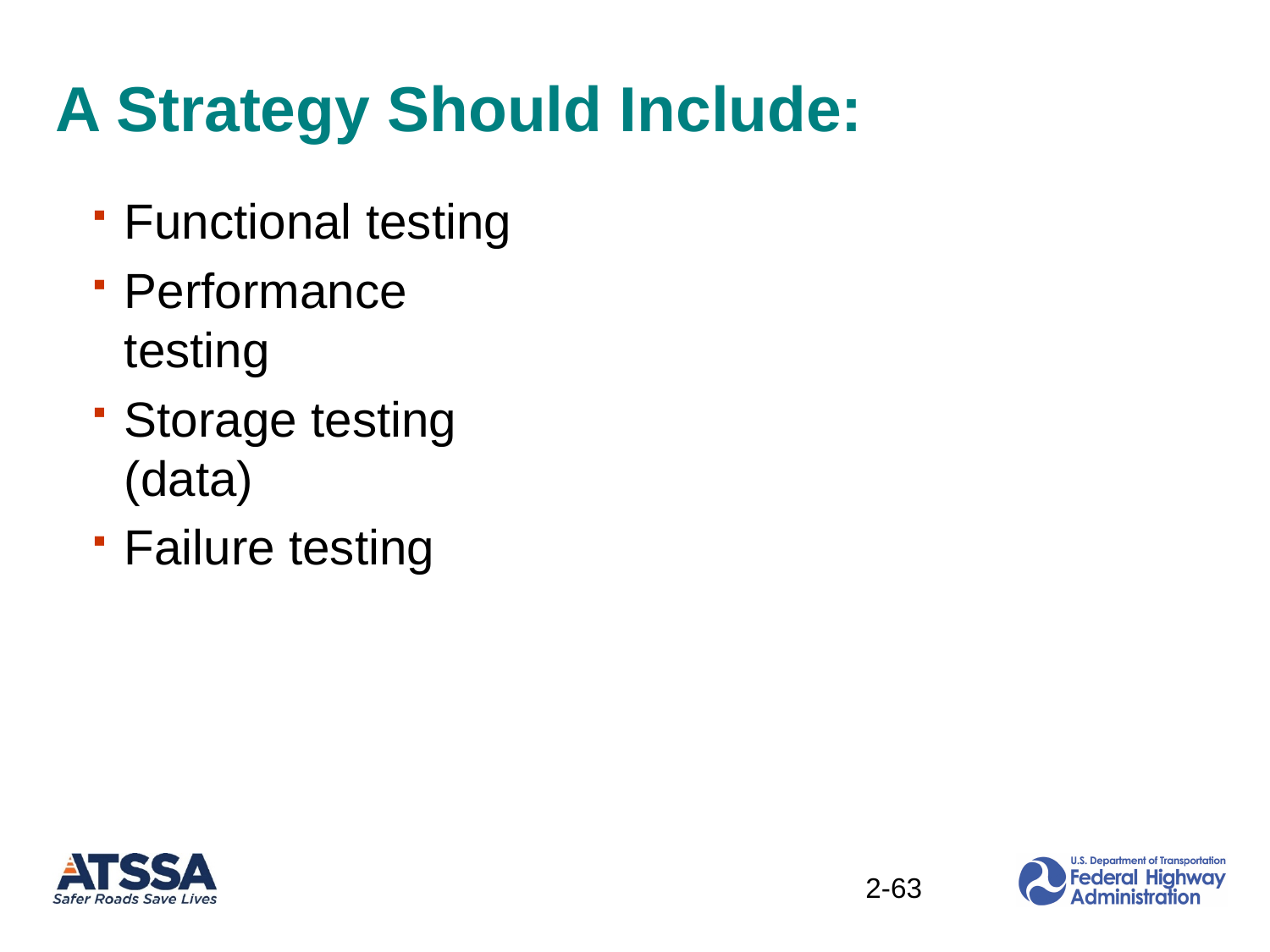

# A Strategy Should Include:
Functional testing
Performance testing
Storage testing (data)
Failure testing